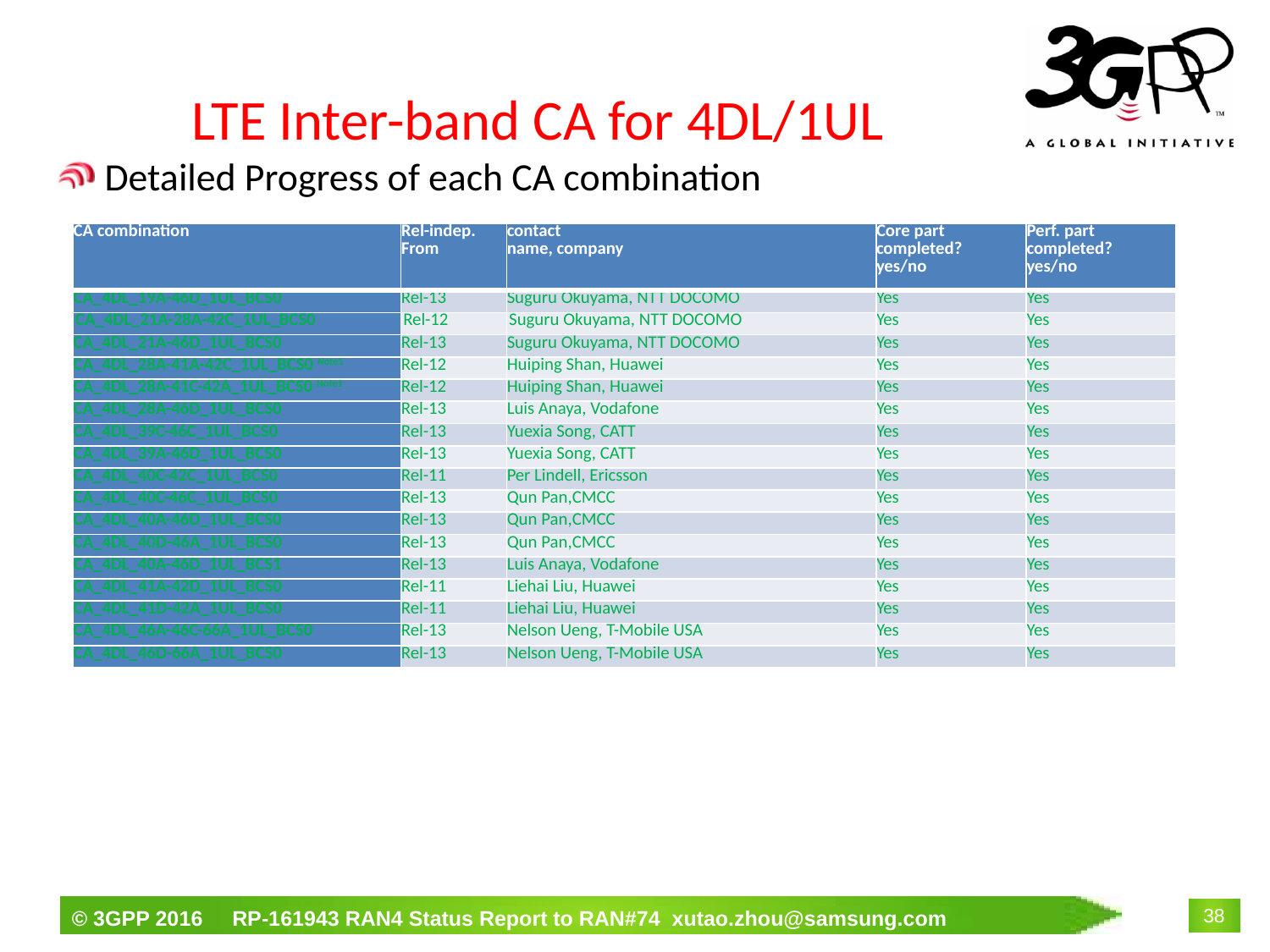

# LTE Inter-band CA for 4DL/1UL
Detailed Progress of each CA combination
| CA combination | Rel-indep. From | contact name, company | Core part completed? yes/no | Perf. part completed? yes/no |
| --- | --- | --- | --- | --- |
| CA\_4DL\_19A-46D\_1UL\_BCS0 | Rel-13 | Suguru Okuyama, NTT DOCOMO | Yes | Yes |
| CA\_4DL\_21A-28A-42C\_1UL\_BCS0 | Rel-12 | Suguru Okuyama, NTT DOCOMO | Yes | Yes |
| CA\_4DL\_21A-46D\_1UL\_BCS0 | Rel-13 | Suguru Okuyama, NTT DOCOMO | Yes | Yes |
| CA\_4DL\_28A-41A-42C\_1UL\_BCS0 Note1 | Rel-12 | Huiping Shan, Huawei | Yes | Yes |
| CA\_4DL\_28A-41C-42A\_1UL\_BCS0 Note1 | Rel-12 | Huiping Shan, Huawei | Yes | Yes |
| CA\_4DL\_28A-46D\_1UL\_BCS0 | Rel-13 | Luis Anaya, Vodafone | Yes | Yes |
| CA\_4DL\_39C-46C\_1UL\_BCS0 | Rel-13 | Yuexia Song, CATT | Yes | Yes |
| CA\_4DL\_39A-46D\_1UL\_BCS0 | Rel-13 | Yuexia Song, CATT | Yes | Yes |
| CA\_4DL\_40C-42C\_1UL\_BCS0 | Rel-11 | Per Lindell, Ericsson | Yes | Yes |
| CA\_4DL\_40C-46C\_1UL\_BCS0 | Rel-13 | Qun Pan,CMCC | Yes | Yes |
| CA\_4DL\_40A-46D\_1UL\_BCS0 | Rel-13 | Qun Pan,CMCC | Yes | Yes |
| CA\_4DL\_40D-46A\_1UL\_BCS0 | Rel-13 | Qun Pan,CMCC | Yes | Yes |
| CA\_4DL\_40A-46D\_1UL\_BCS1 | Rel-13 | Luis Anaya, Vodafone | Yes | Yes |
| CA\_4DL\_41A-42D\_1UL\_BCS0 | Rel-11 | Liehai Liu, Huawei | Yes | Yes |
| CA\_4DL\_41D-42A\_1UL\_BCS0 | Rel-11 | Liehai Liu, Huawei | Yes | Yes |
| CA\_4DL\_46A-46C-66A\_1UL\_BCS0 | Rel-13 | Nelson Ueng, T-Mobile USA | Yes | Yes |
| CA\_4DL\_46D-66A\_1UL\_BCS0 | Rel-13 | Nelson Ueng, T-Mobile USA | Yes | Yes |